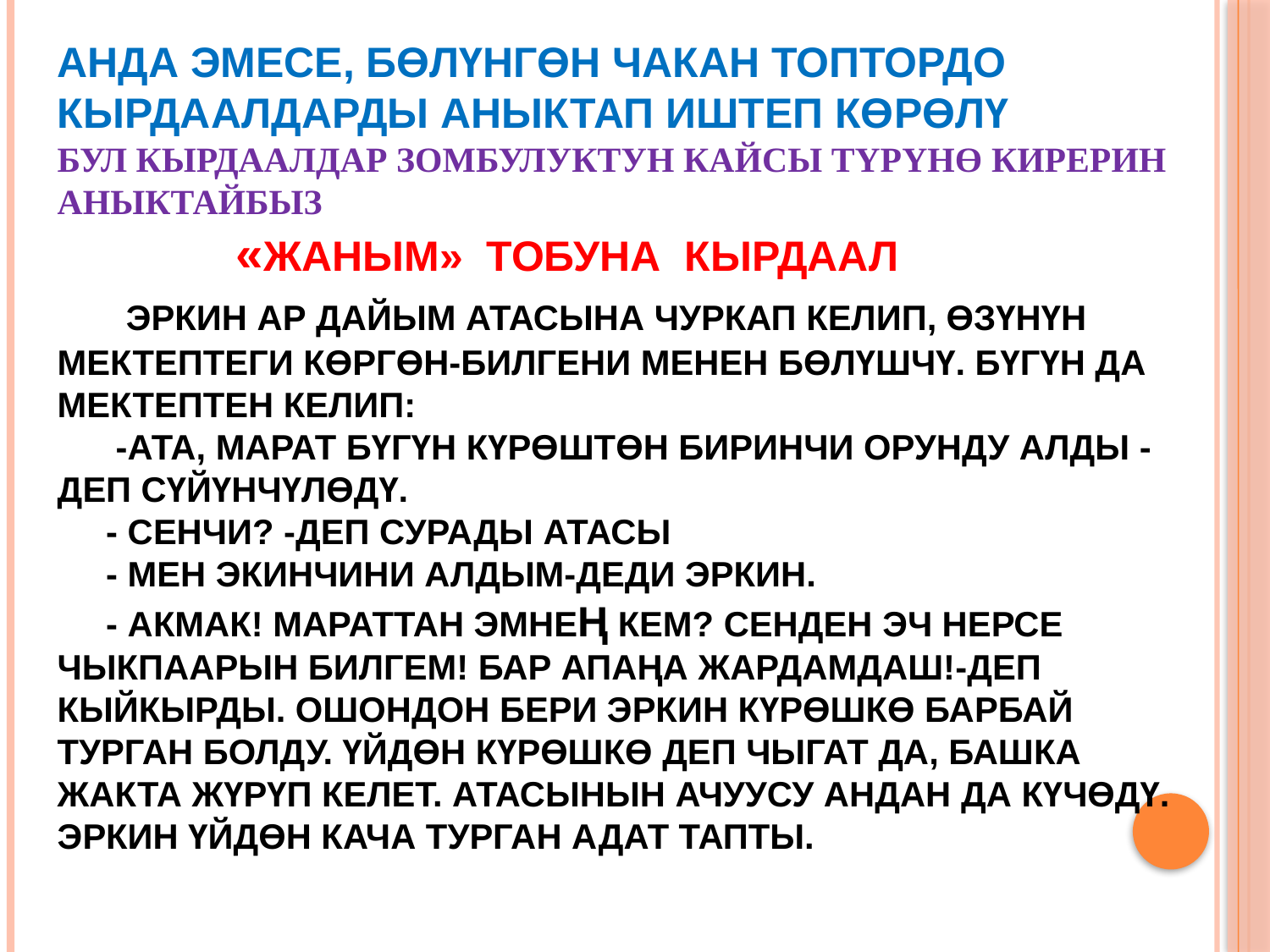

# Анда эмесе, бөлүнгөн чакан топтордо кырдаалдарды аныктап иштеп көрөлү Бул кырдаалдар зомбулуктун кайсы түрүнө кирерин аныктайбыз «ЖАНЫМ»  тобуна  кырдаал Эркин ар дайым атасына чуркап келип, өзүнүн мектептеги көргөн-билгени менен бөлүшчү. Бүгүн да мектептен келип: -Ата, Марат бүгүн күрөштөн биринчи орунду алды -  деп сүйүнчүлөдү. - Сенчи? -деп сурады атасы - Мен экинчини алдым-деди Эркин. - Акмак! Мараттан эмнең кем? Сенден эч нерсе чыкпаарын билгем! Бар апаңа жардамдаш!-деп кыйкырды. Ошондон бери Эркин күрөшкө барбай турган болду. Үйдөн күрөшкө деп чыгат да, башка жакта жүрүп келет. Атасынын ачуусу андан да күчөдү. Эркин үйдөн кача турган адат тапты.